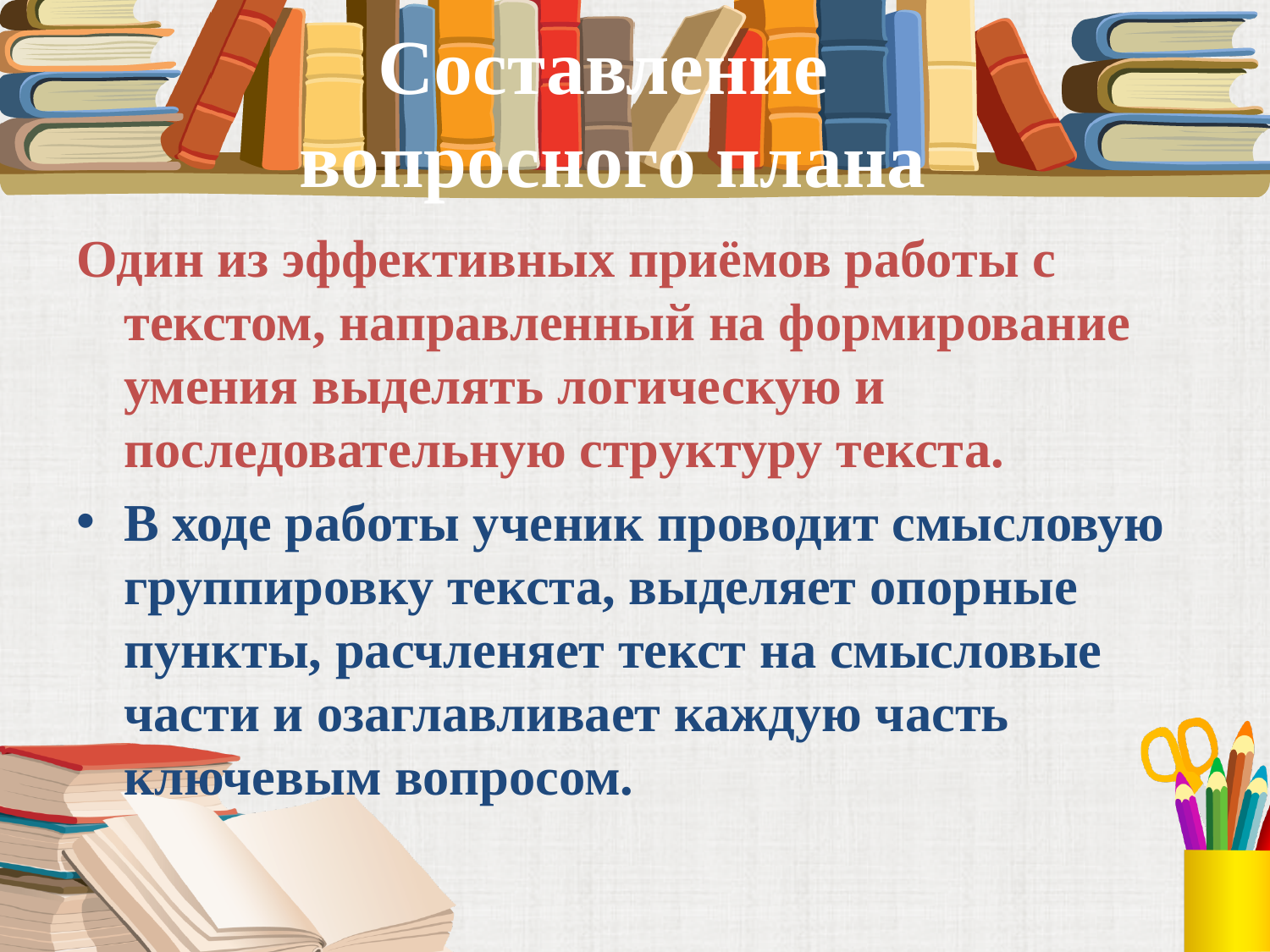

# Составление вопросного плана
Один из эффективных приёмов работы с текстом, направленный на формирование умения выделять логическую и последовательную структуру текста.
В ходе работы ученик проводит смысловую группировку текста, выделяет опорные пункты, расчленяет текст на смысловые части и озаглавливает каждую часть ключевым вопросом.